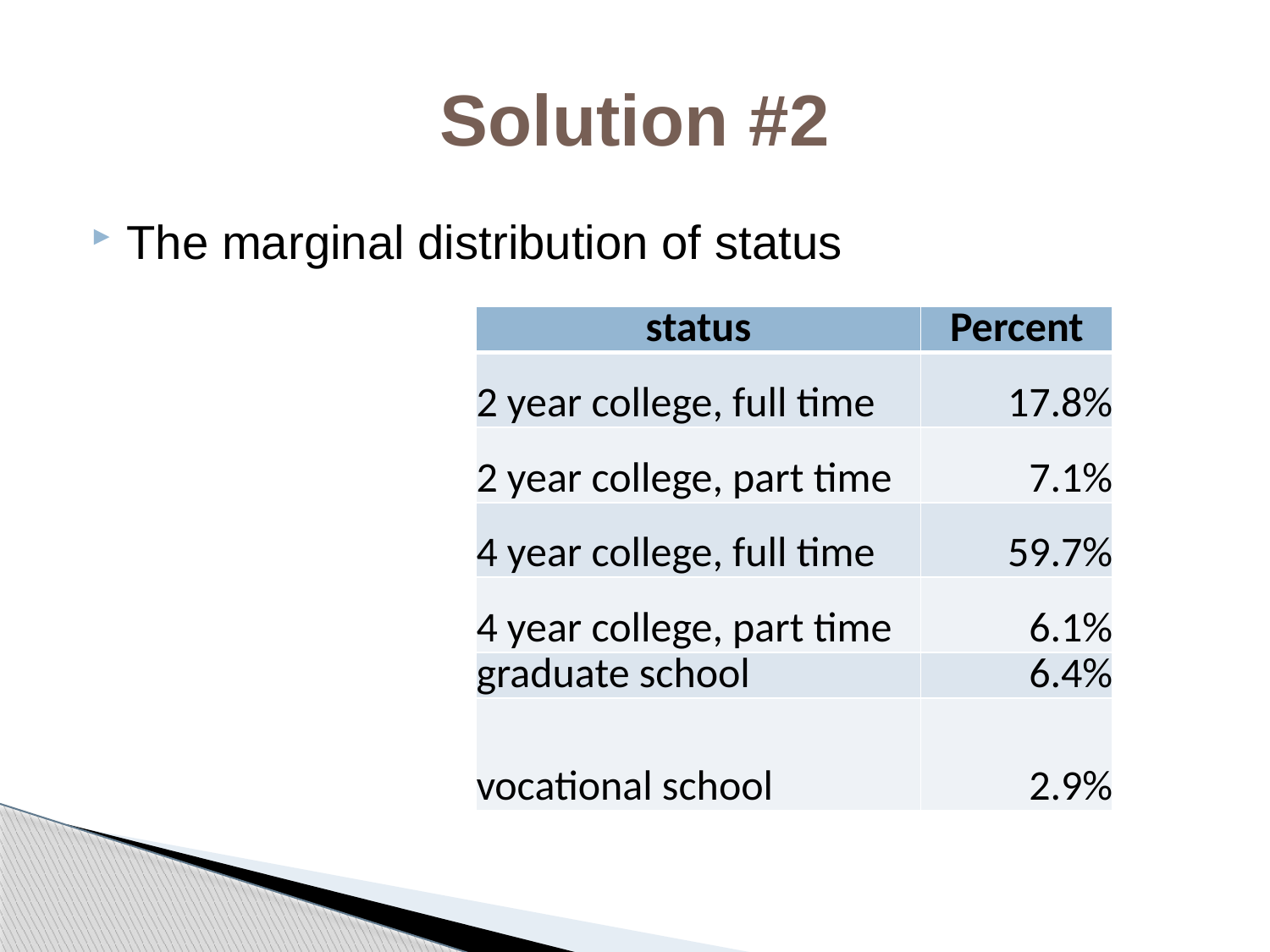

# Solution #2
The marginal distribution of status
| status | Percent |
| --- | --- |
| 2 year college, full time | 17.8% |
| 2 year college, part time | 7.1% |
| 4 year college, full time | 59.7% |
| 4 year college, part time | 6.1% |
| graduate school | 6.4% |
| vocational school | 2.9% |